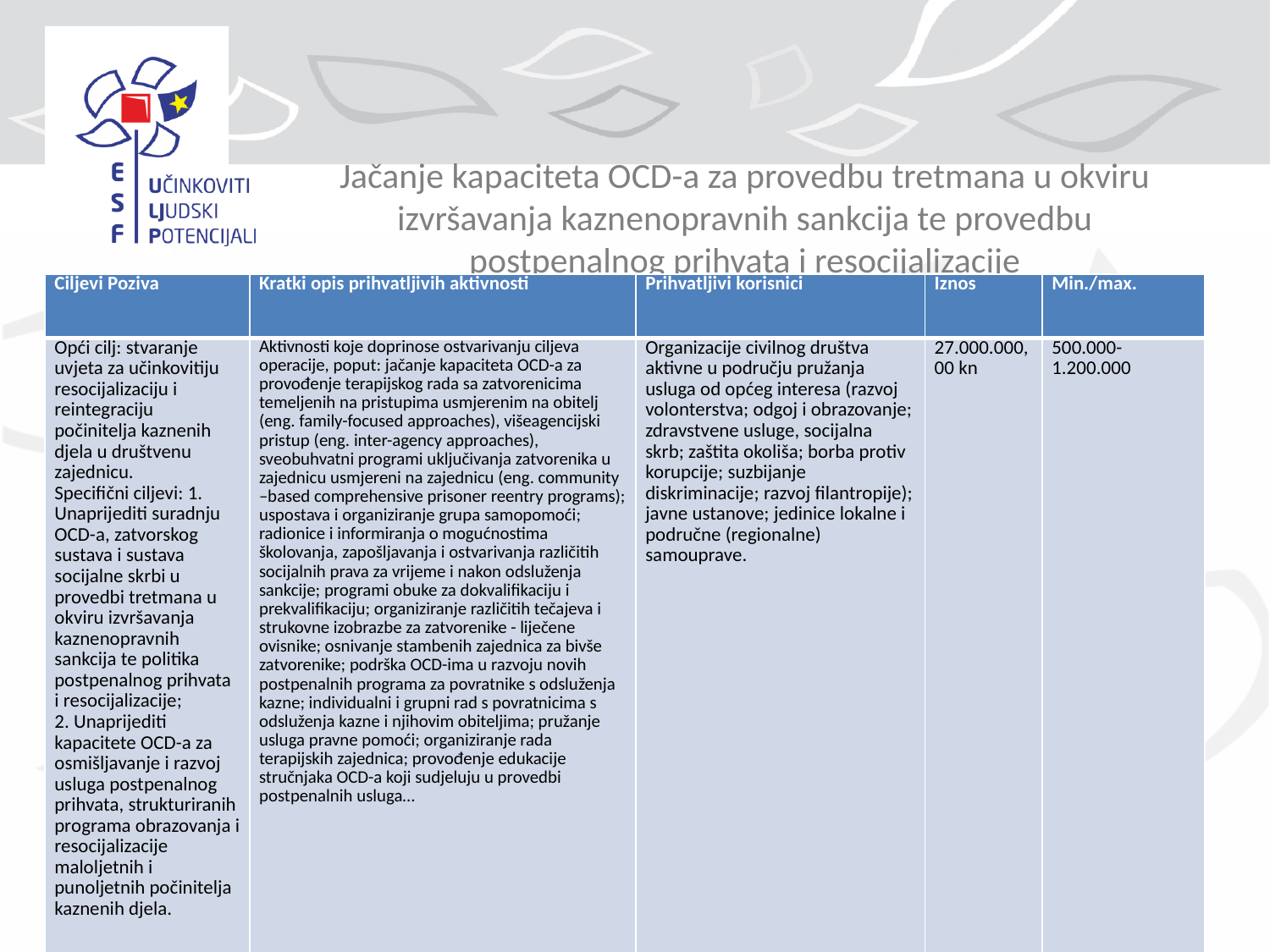

# Jačanje kapaciteta OCD-a za provedbu tretmana u okviru izvršavanja kaznenopravnih sankcija te provedbu postpenalnog prihvata i resocijalizacije
| Ciljevi Poziva | Kratki opis prihvatljivih aktivnosti | Prihvatljivi korisnici | Iznos | Min./max. |
| --- | --- | --- | --- | --- |
| Opći cilj: stvaranje uvjeta za učinkovitiju resocijalizaciju i reintegraciju počinitelja kaznenih djela u društvenu zajednicu. Specifični ciljevi: 1. Unaprijediti suradnju OCD-a, zatvorskog sustava i sustava socijalne skrbi u provedbi tretmana u okviru izvršavanja kaznenopravnih sankcija te politika postpenalnog prihvata i resocijalizacije; 2. Unaprijediti kapacitete OCD-a za osmišljavanje i razvoj usluga postpenalnog prihvata, strukturiranih programa obrazovanja i resocijalizacije maloljetnih i punoljetnih počinitelja kaznenih djela. | Aktivnosti koje doprinose ostvarivanju ciljeva operacije, poput: jačanje kapaciteta OCD-a za provođenje terapijskog rada sa zatvorenicima temeljenih na pristupima usmjerenim na obitelj (eng. family-focused approaches), višeagencijski pristup (eng. inter-agency approaches), sveobuhvatni programi uključivanja zatvorenika u zajednicu usmjereni na zajednicu (eng. community –based comprehensive prisoner reentry programs); uspostava i organiziranje grupa samopomoći; radionice i informiranja o mogućnostima školovanja, zapošljavanja i ostvarivanja različitih socijalnih prava za vrijeme i nakon odsluženja sankcije; programi obuke za dokvalifikaciju i prekvalifikaciju; organiziranje različitih tečajeva i strukovne izobrazbe za zatvorenike - liječene ovisnike; osnivanje stambenih zajednica za bivše zatvorenike; podrška OCD-ima u razvoju novih postpenalnih programa za povratnike s odsluženja kazne; individualni i grupni rad s povratnicima s odsluženja kazne i njihovim obiteljima; pružanje usluga pravne pomoći; organiziranje rada terapijskih zajednica; provođenje edukacije stručnjaka OCD-a koji sudjeluju u provedbi postpenalnih usluga… | Organizacije civilnog društva aktivne u području pružanja usluga od općeg interesa (razvoj volonterstva; odgoj i obrazovanje; zdravstvene usluge, socijalna skrb; zaštita okoliša; borba protiv korupcije; suzbijanje diskriminacije; razvoj filantropije); javne ustanove; jedinice lokalne i područne (regionalne) samouprave. | 27.000.000,00 kn | 500.000-1.200.000 |